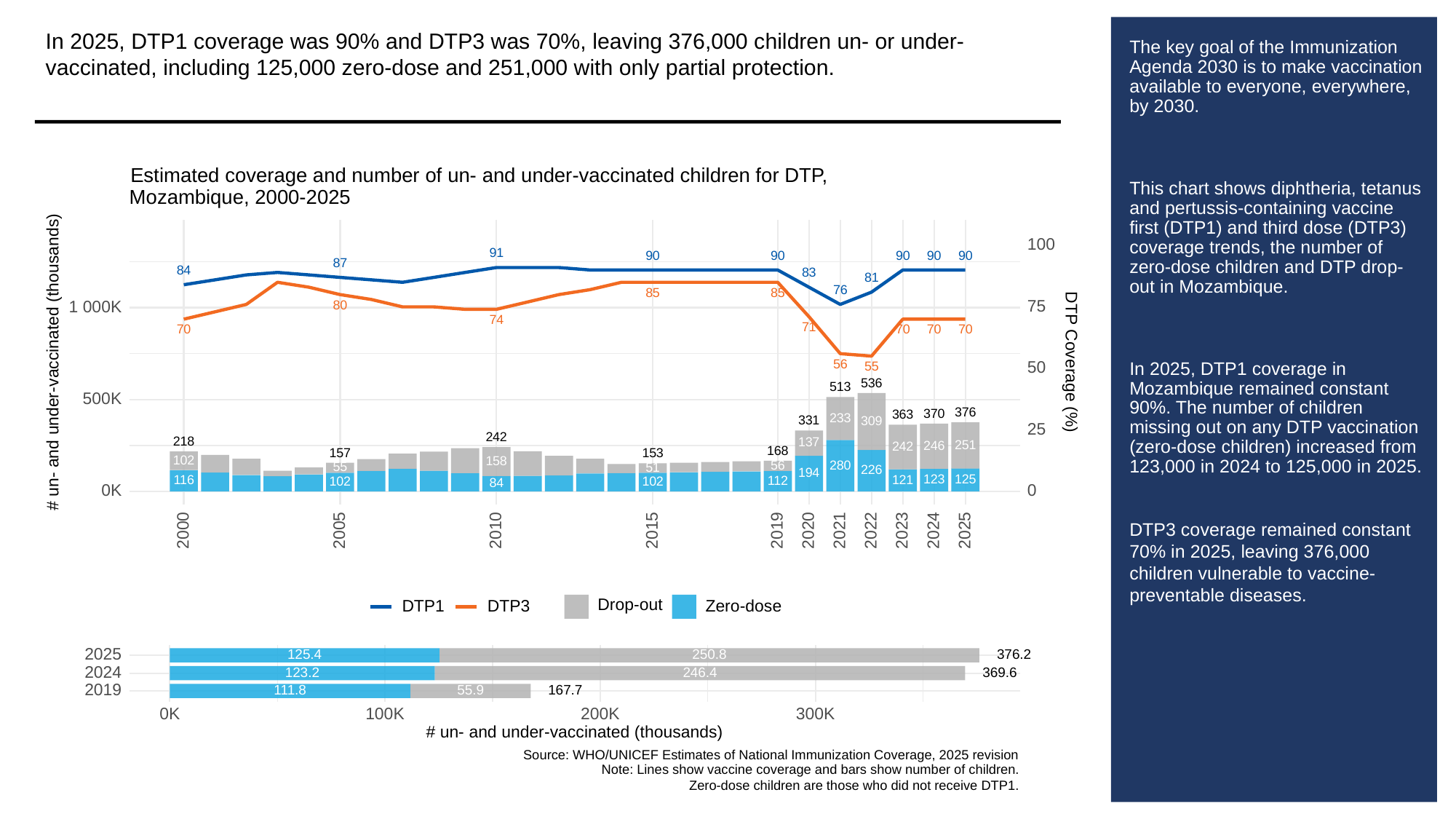

In 2025, DTP1 coverage was 90% and DTP3 was 70%, leaving 376,000 children un- or under-vaccinated, including 125,000 zero-dose and 251,000 with only partial protection.
# The key goal of the Immunization Agenda 2030 is to make vaccination available to everyone, everywhere, by 2030.

This chart shows diphtheria, tetanus and pertussis-containing vaccine first (DTP1) and third dose (DTP3) coverage trends, the number of zero-dose children and DTP drop-out in Mozambique.

In 2025, DTP1 coverage in Mozambique remained constant 90%. The number of children missing out on any DTP vaccination (zero-dose children) increased from 123,000 in 2024 to 125,000 in 2025.

DTP3 coverage remained constant 70% in 2025, leaving 376,000 children vulnerable to vaccine-preventable diseases.

Estimated coverage and number of un- and under-vaccinated children for DTP,
Mozambique, 2000-2025

100
91
90
90
90
90
90
87

84

83
81

76
85
85
75
80
1 000K

74
71
70
70
70
70

# un- and under-vaccinated (thousands)
DTP Coverage (%)
56
50
55
536
513

500K

376
370
363
233
331
309

25

242
218
137

251
246
242

168

157
153

102
158

280
56

55
51

226

194

125
123

121

116

112
102
102
84
0K
0

2023
2000
2005
2010
2015
2019
2020
2021
2022
2024
2025

Drop-out
DTP3
Zero-dose
DTP1

2025
376.2
125.4
250.8

2024
123.2
369.6
246.4

2019
111.8
55.9
167.7

300K
0K
100K
200K
# un- and under-vaccinated (thousands)
Source: WHO/UNICEF Estimates of National Immunization Coverage, 2025 revision
Note: Lines show vaccine coverage and bars show number of children.
Zero-dose children are those who did not receive DTP1.